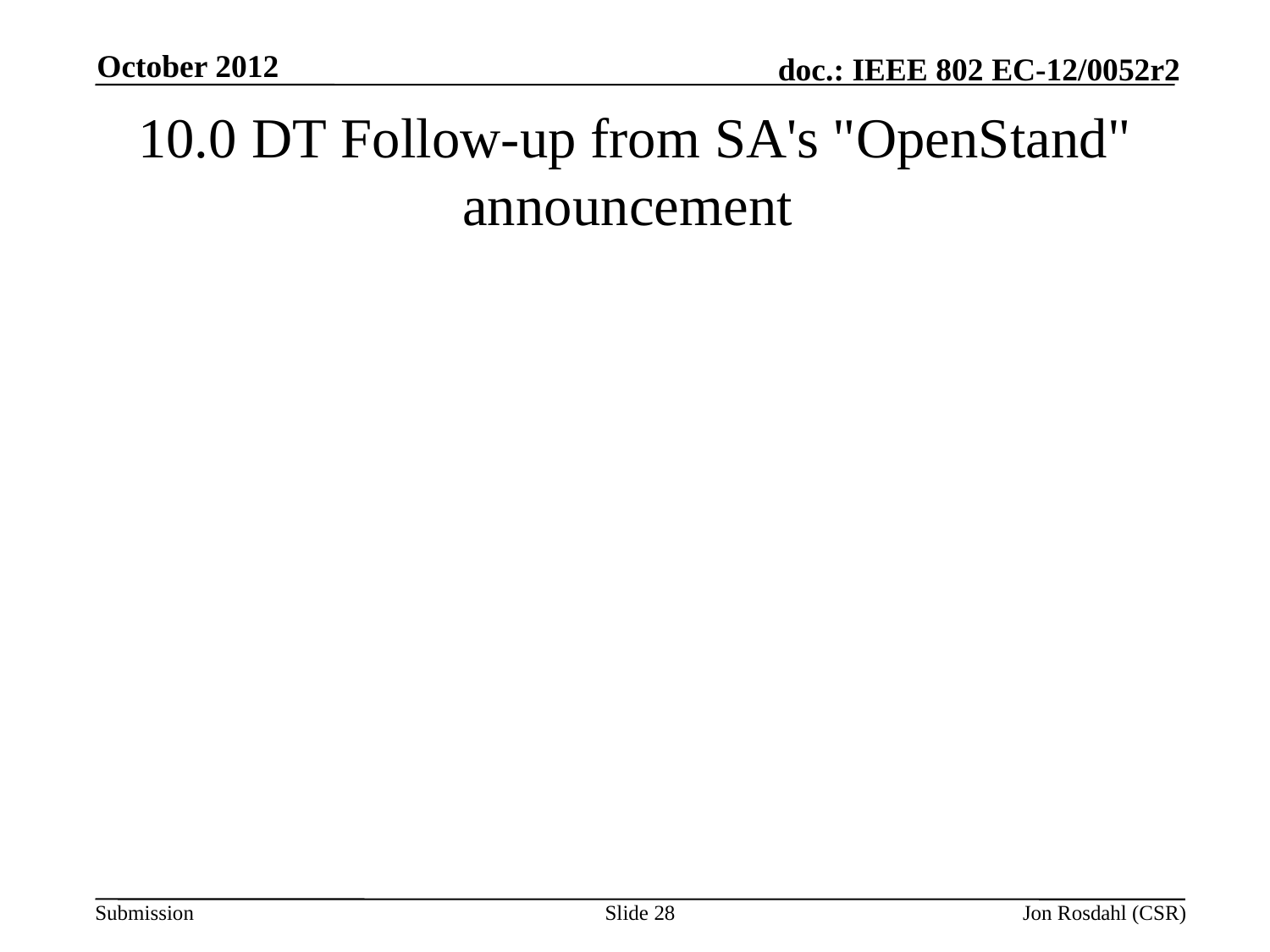

October 2012
# 10.0 DT Follow-up from SA's "OpenStand" announcement

Slide 28
Jon Rosdahl (CSR)